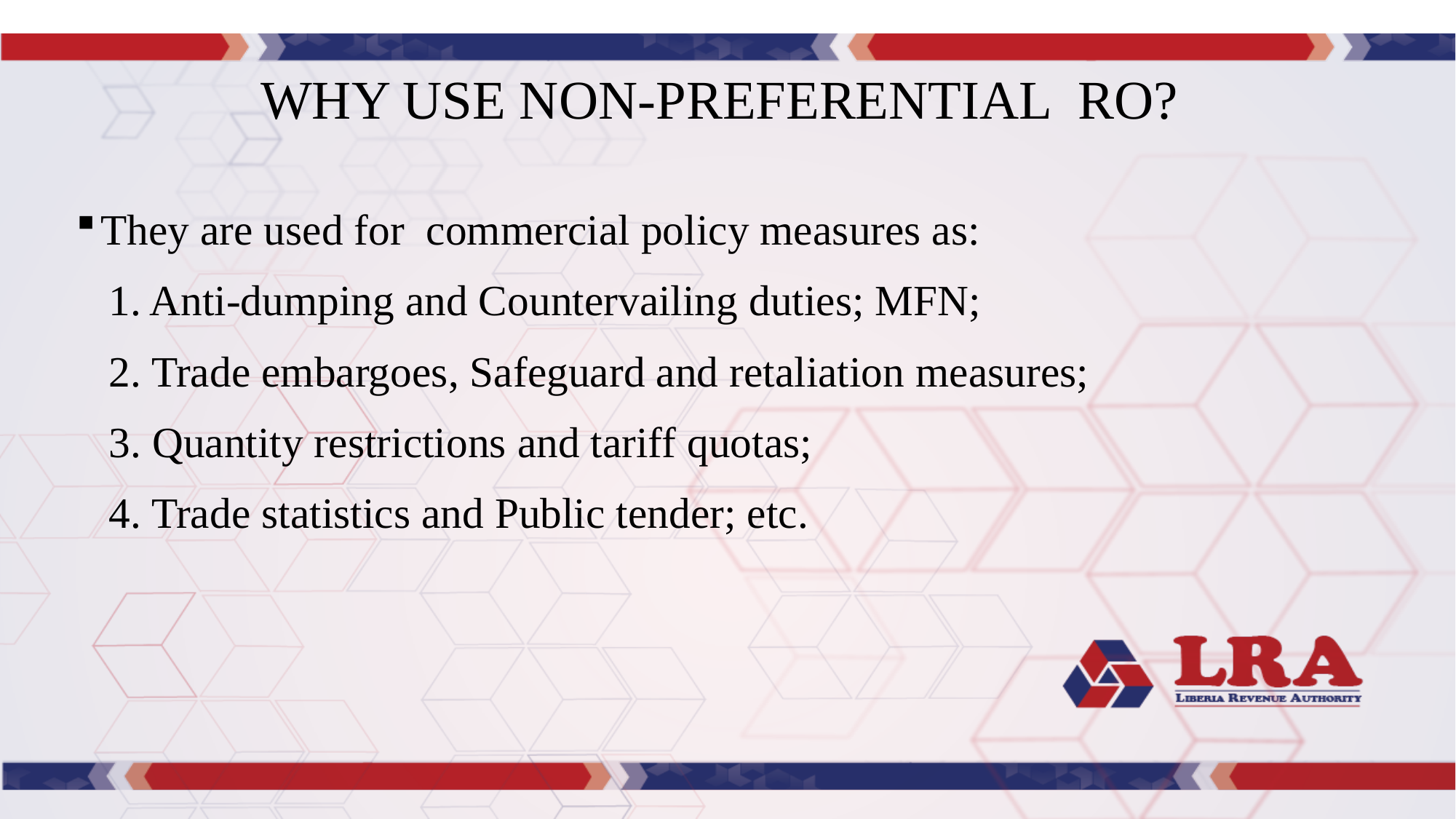

# WHY USE NON-PREFERENTIAL  RO?
They are used for  commercial policy measures as:
   1. Anti-dumping and Countervailing duties; MFN;
   2. Trade embargoes, Safeguard and retaliation measures;
   3. Quantity restrictions and tariff quotas;
   4. Trade statistics and Public tender; etc.